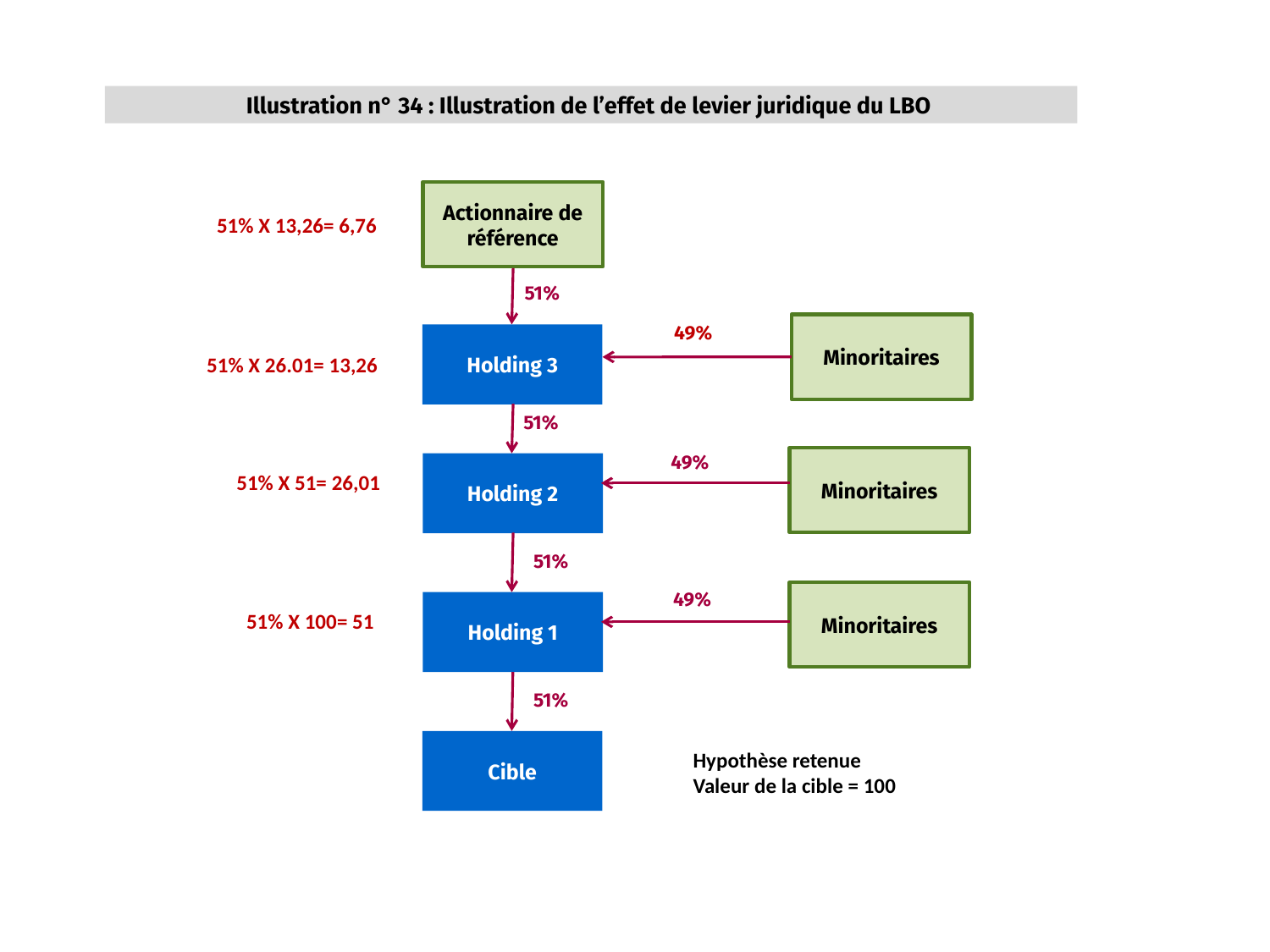

Illustration n° 34 : Illustration de l’effet de levier juridique du LBO

Actionnaire de référence
51% X 13,26= 6,76
51%
49%
Minoritaires
Holding 3
51% X 26.01= 13,26
51%
49%
Minoritaires
Holding 2
51% X 51= 26,01
51%
49%
Minoritaires
Holding 1
51% X 100= 51
51%
Cible
Hypothèse retenue Valeur de la cible = 100